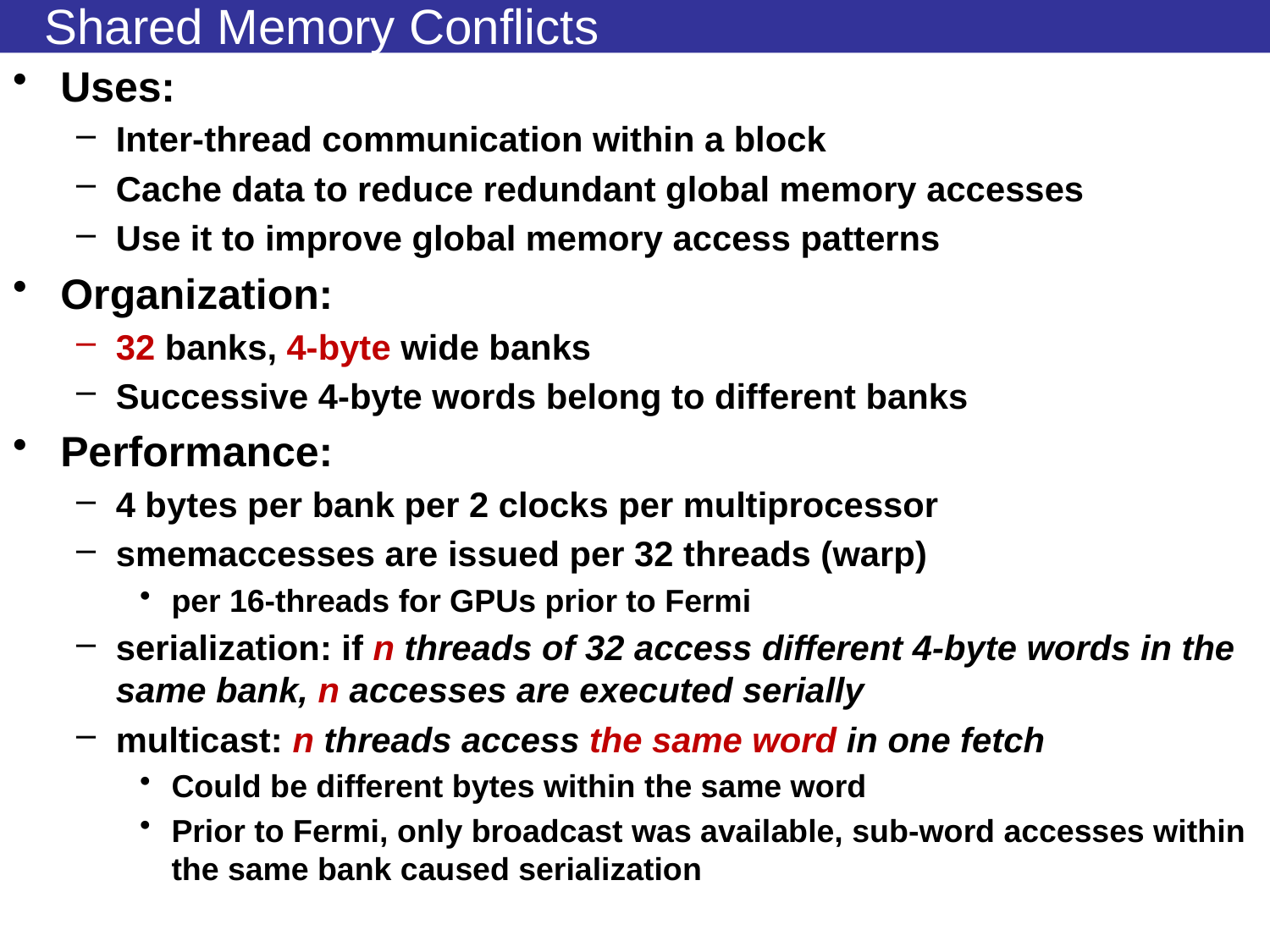

# Shared Memory Conflicts
Uses:
Inter-thread communication within a block
Cache data to reduce redundant global memory accesses
Use it to improve global memory access patterns
Organization:
32 banks, 4-byte wide banks
Successive 4-byte words belong to different banks
Performance:
4 bytes per bank per 2 clocks per multiprocessor
smemaccesses are issued per 32 threads (warp)
per 16-threads for GPUs prior to Fermi
serialization: if n threads of 32 access different 4-byte words in the same bank, n accesses are executed serially
multicast: n threads access the same word in one fetch
Could be different bytes within the same word
Prior to Fermi, only broadcast was available, sub-word accesses within the same bank caused serialization